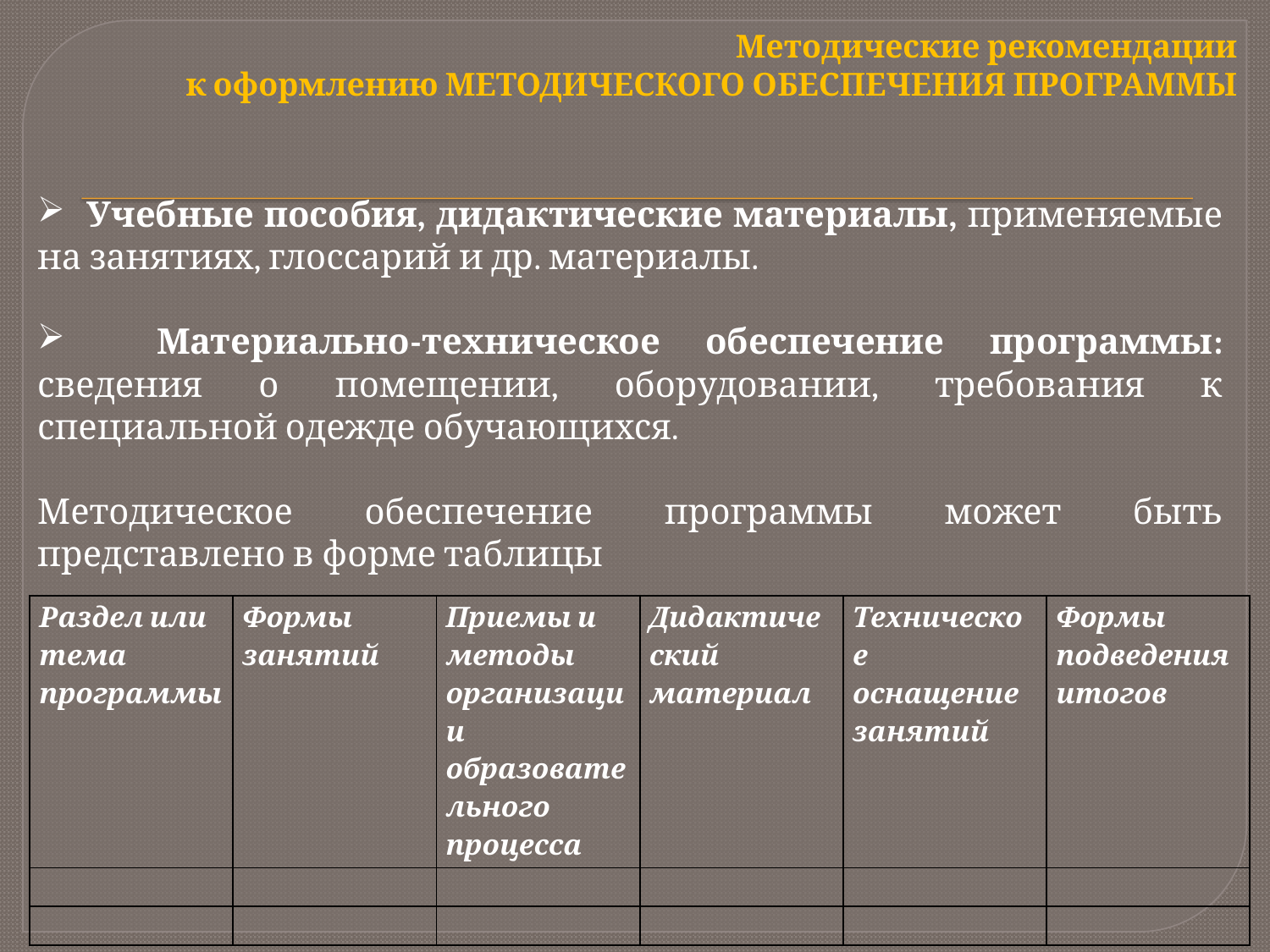

Методические рекомендации
к оформлению МЕТОДИЧЕСКОГО ОБЕСПЕЧЕНИЯ ПРОГРАММЫ
  Учебные пособия, дидактические материалы, применяемые на занятиях, глоссарий и др. материалы.

  Материально-техническое обеспечение программы: сведения о помещении, оборудовании, требования к специальной одежде обучающихся.

Методическое обеспечение программы может быть представлено в форме таблицы
| Раздел или тема программы | Формы занятий | Приемы и методы организации образовательного процесса | Дидактический материал | Техническое оснащение занятий | Формы подведения итогов |
| --- | --- | --- | --- | --- | --- |
|  |  |  |  |  |  |
|  |  |  |  |  |  |